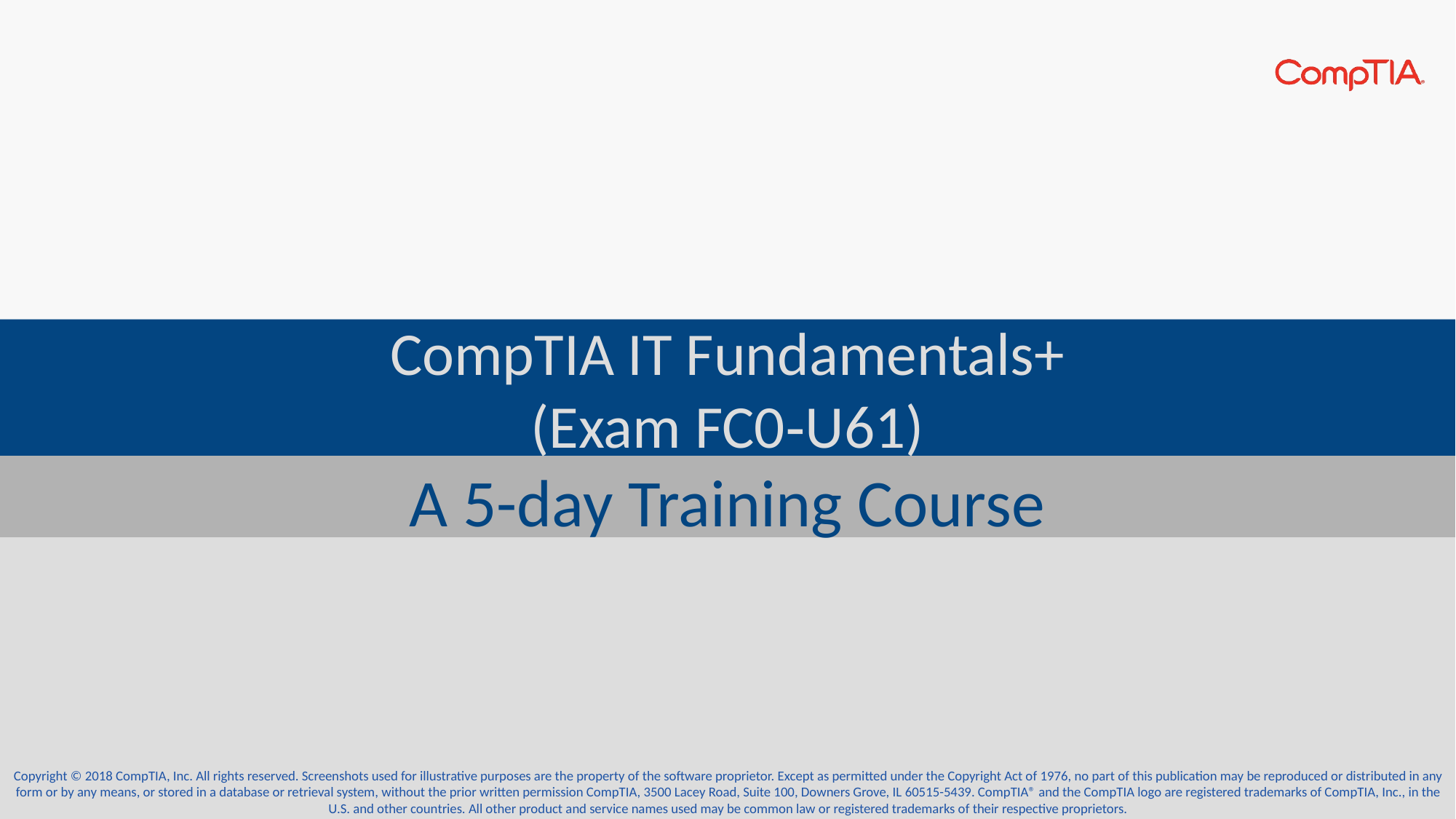

# CompTIA IT Fundamentals+ (Exam FC0‑U61)
A 5-day Training Course